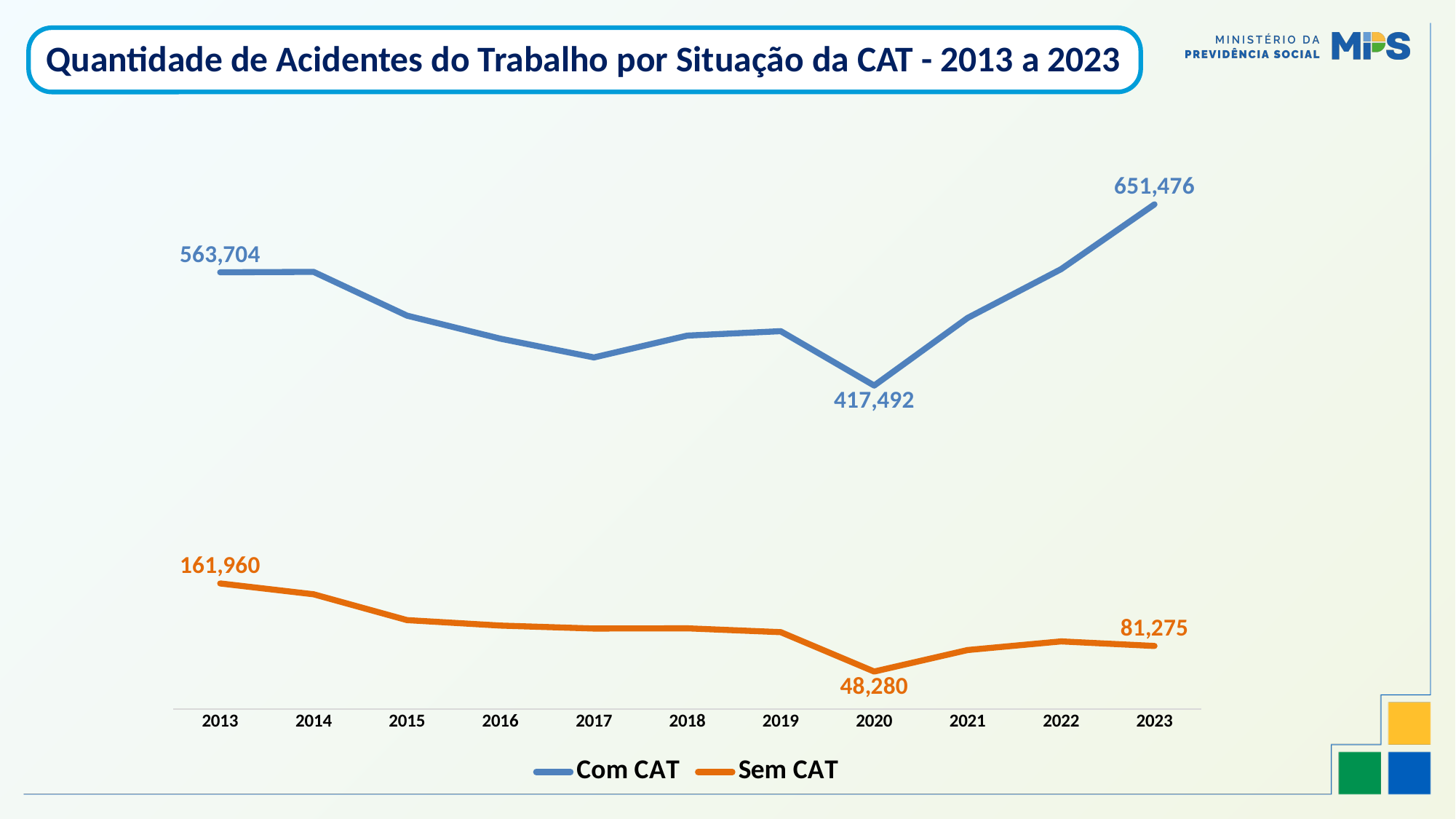

Quantidade de Acidentes do Trabalho por Situação da CAT - 2013 a 2023

### Chart

| Category |  |  |
|---|---|---|
| 2013 | 563704.0 | 161960.0 |
| 2014 | 564283.0 | 148019.0 |
| 2015 | 507753.0 | 114626.0 |
| 2016 | 478039.0 | 107587.0 |
| 2017 | 453839.0 | 103787.0 |
| 2018 | 481993.0 | 104024.0 |
| 2019 | 487739.0 | 99118.0 |
| 2020 | 417492.0 | 48280.0 |
| 2021 | 504814.0 | 76019.0 |
| 2022 | 567746.0 | 87162.0 |
| 2023 | 651476.0 | 81275.0 |